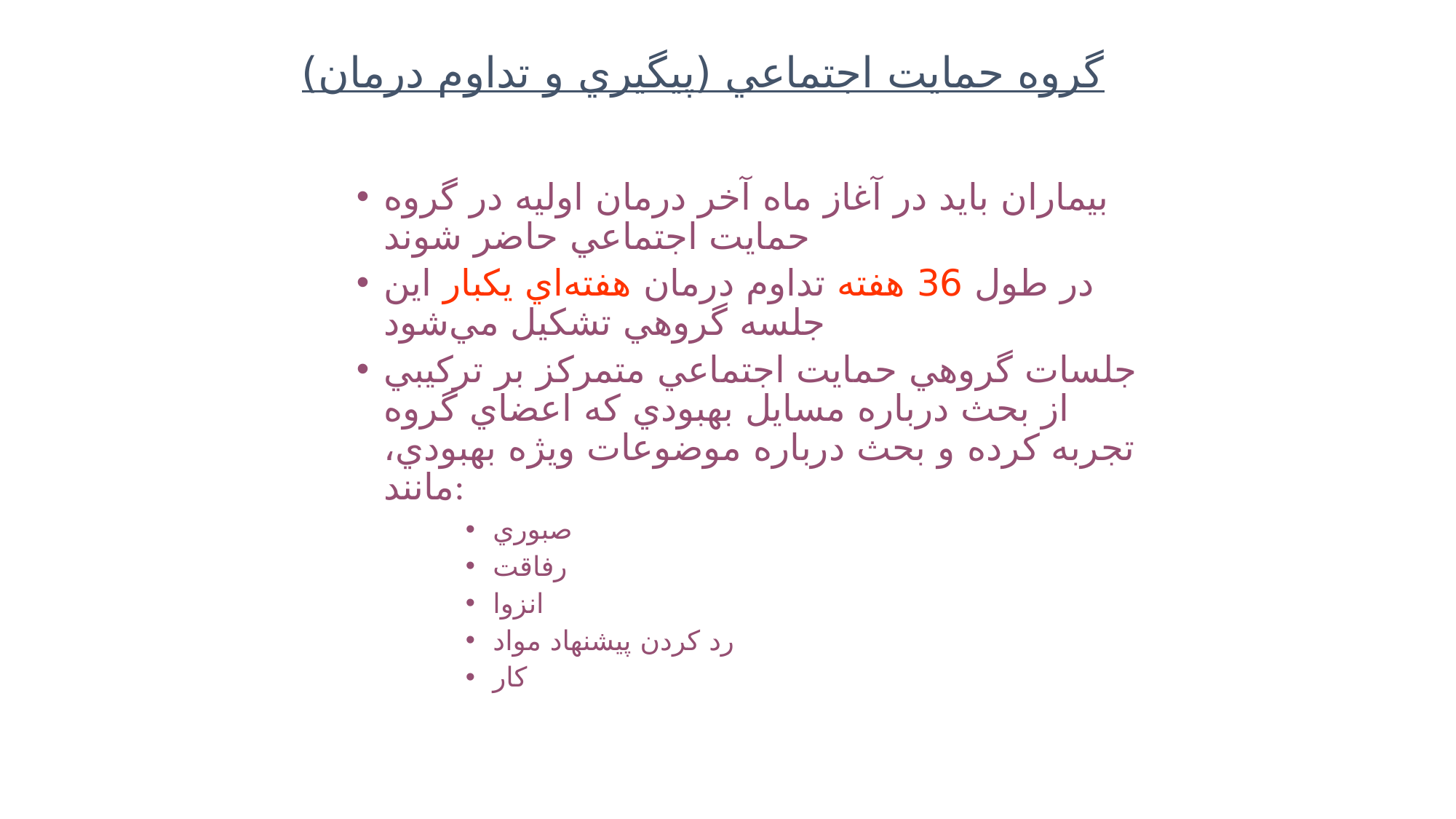

گروه حمايت اجتماعي (پيگيري و تداوم درمان)

بيماران بايد در آغاز ماه آخر درمان اوليه در گروه حمايت اجتماعي حاضر شوند
در طول 36 هفته تداوم درمان هفته‌اي يكبار اين جلسه گروهي تشكيل مي‌شود
جلسات گروهي حمايت اجتماعي متمركز بر تركيبي از بحث درباره مسايل بهبودي كه اعضاي گروه تجربه كرده‌ و بحث درباره موضوعات ويژه بهبودي، مانند:
صبوري
رفاقت
انزوا
رد كردن پيشنهاد مواد
كار